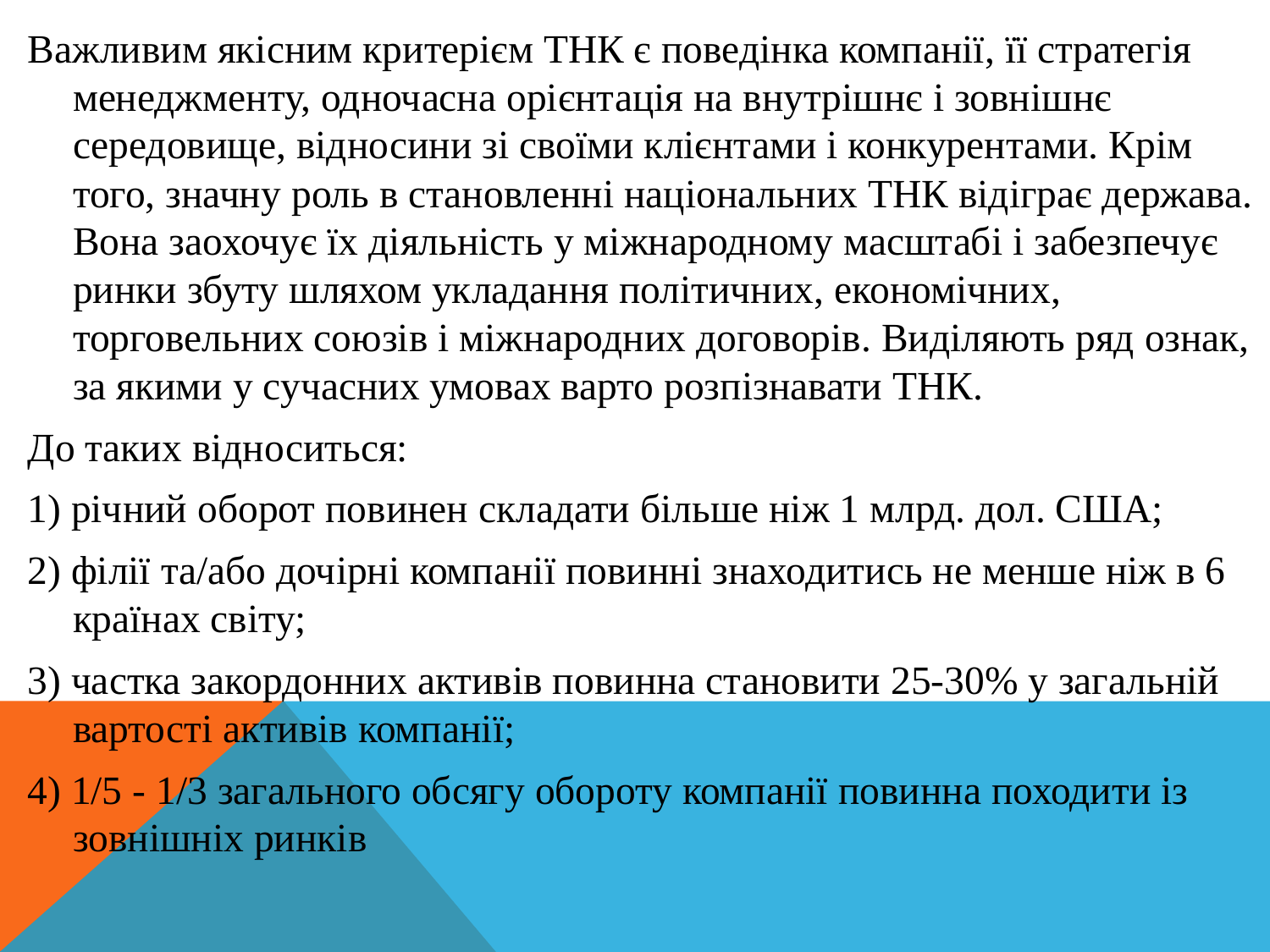

Важливим якісним критерієм ТНК є поведінка компанії, її стратегія менеджменту, одночасна орієнтація на внутрішнє і зовнішнє середовище, відносини зі своїми клієнтами і конкурентами. Крім того, значну роль в становленні національних ТНК відіграє держава. Вона заохочує їх діяльність у міжнародному масштабі і забезпечує ринки збуту шляхом укладання політичних, економічних, торговельних союзів і міжнародних договорів. Виділяють ряд ознак, за якими у сучасних умовах варто розпізнавати ТНК.
До таких відноситься:
1) річний оборот повинен складати більше ніж 1 млрд. дол. США;
2) філії та/або дочірні компанії повинні знаходитись не менше ніж в 6 країнах світу;
3) частка закордонних активів повинна становити 25-30% у загальній вартості активів компанії;
4) 1/5 - 1/3 загального обсягу обороту компанії повинна походити із зовнішніх ринків